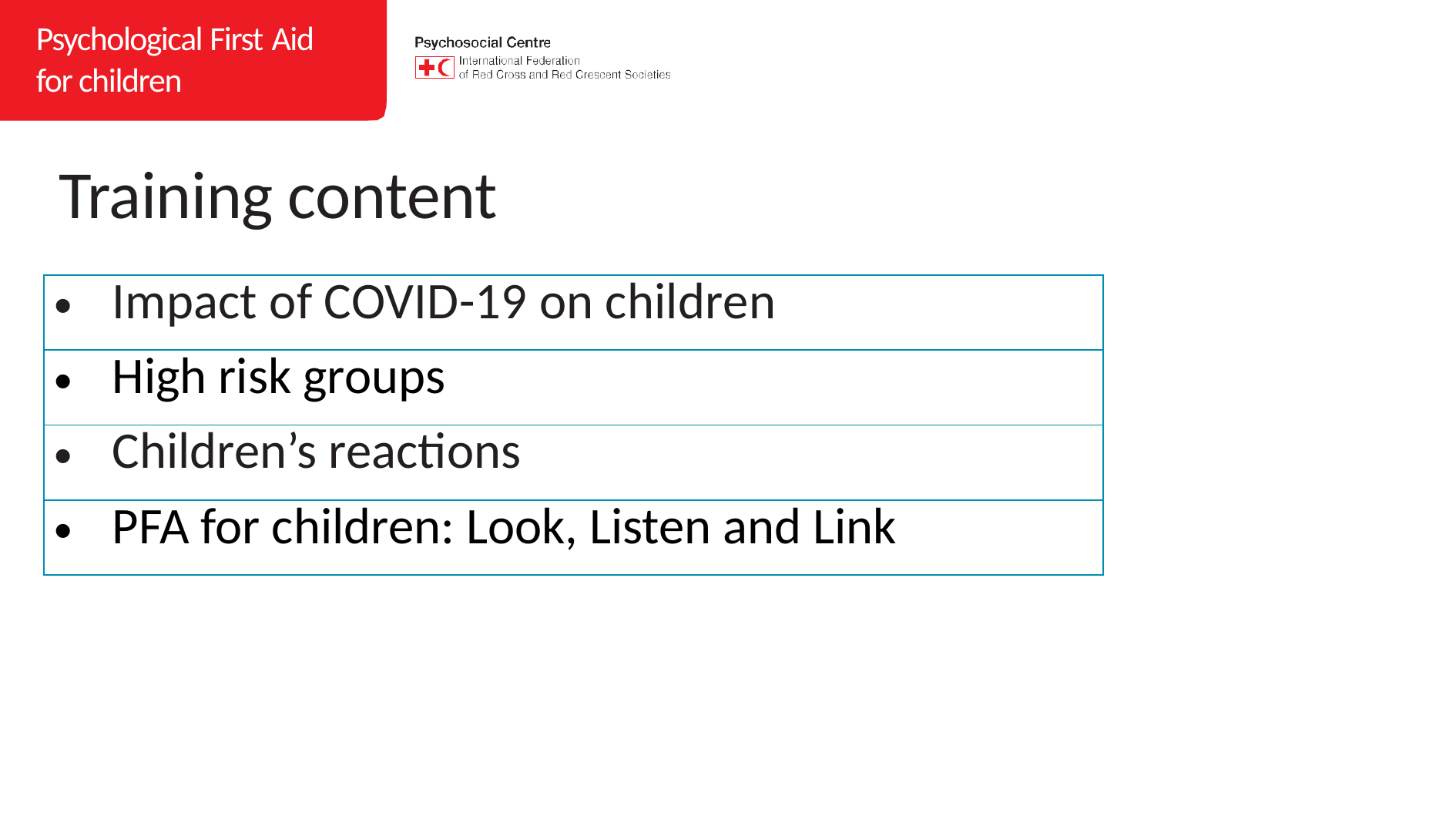

Module 2 Basic PFA

Training content
| Impact of COVID-19 on children |
| --- |
| High risk groups |
| Children’s reactions |
| PFA for children: Look, Listen and Link |